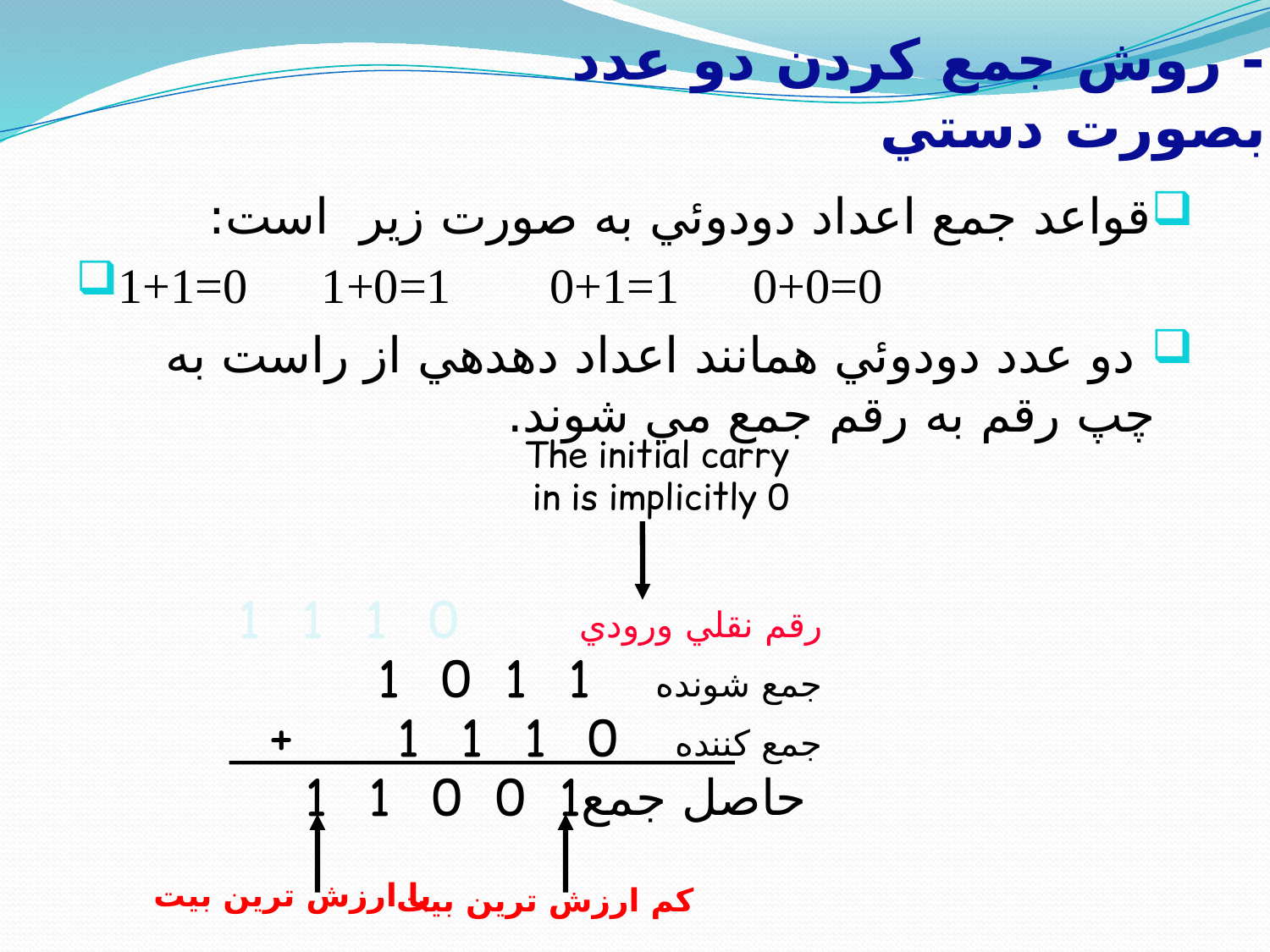

# - روش جمع كردن دو عدد بصورت دستي
قواعد جمع اعداد دودوئي به صورت زير  است:
1+1=0      1+0=1        0+1=1      0+0=0
 دو عدد دودوئي همانند اعداد دهدهي از راست به چپ رقم به رقم جمع مي شوند.

The initial carry
in is implicitly 0

	1	1	1	0		رقم نقلي ورودي
		1	0	1	1	جمع شونده
+		1	1	1	0	جمع كننده
	1	1	0	0	1حاصل جمع

با ارزش ترين بيت
كم ارزش ترين بيت